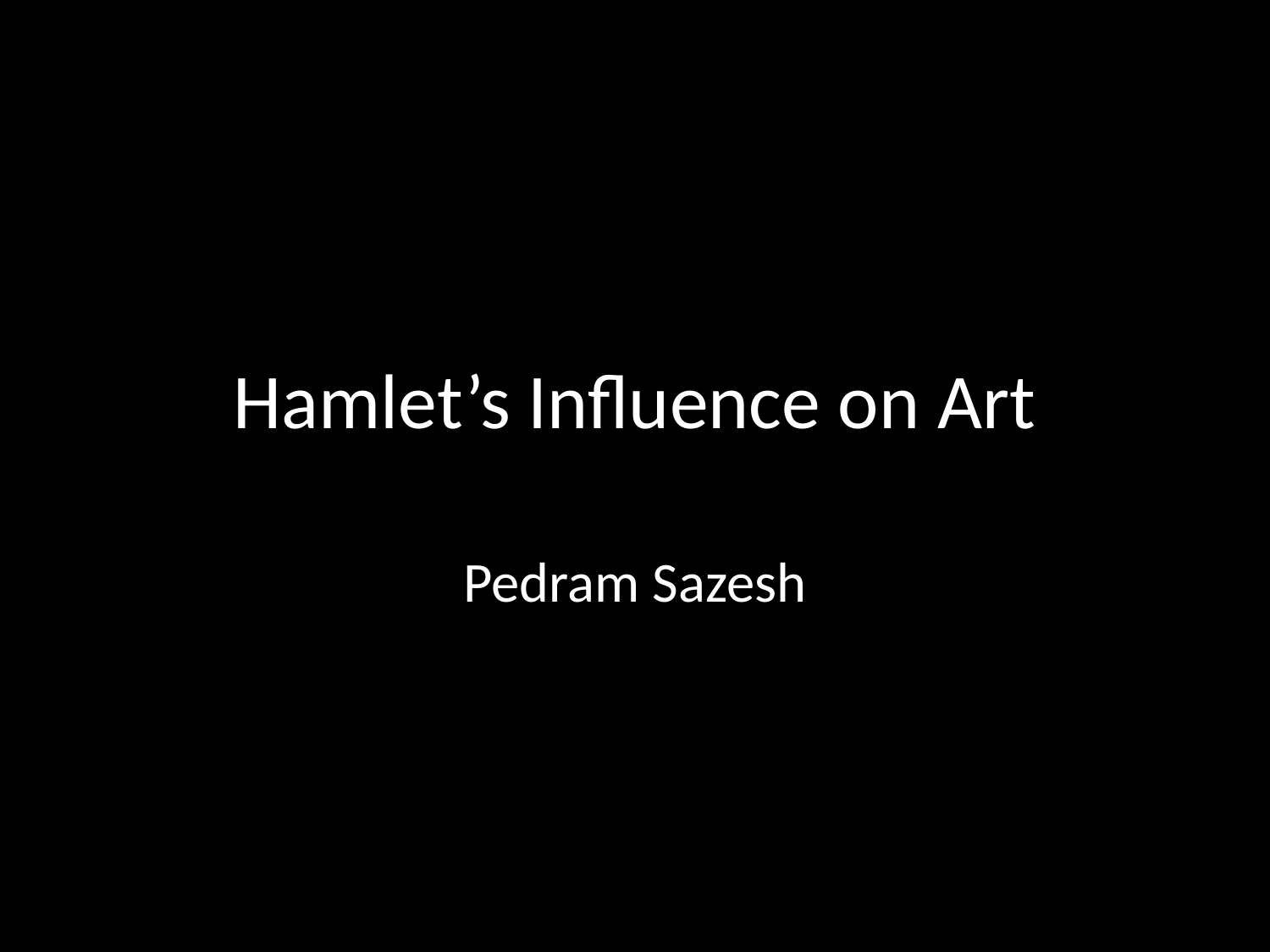

# Hamlet’s Influence on Art
Pedram Sazesh